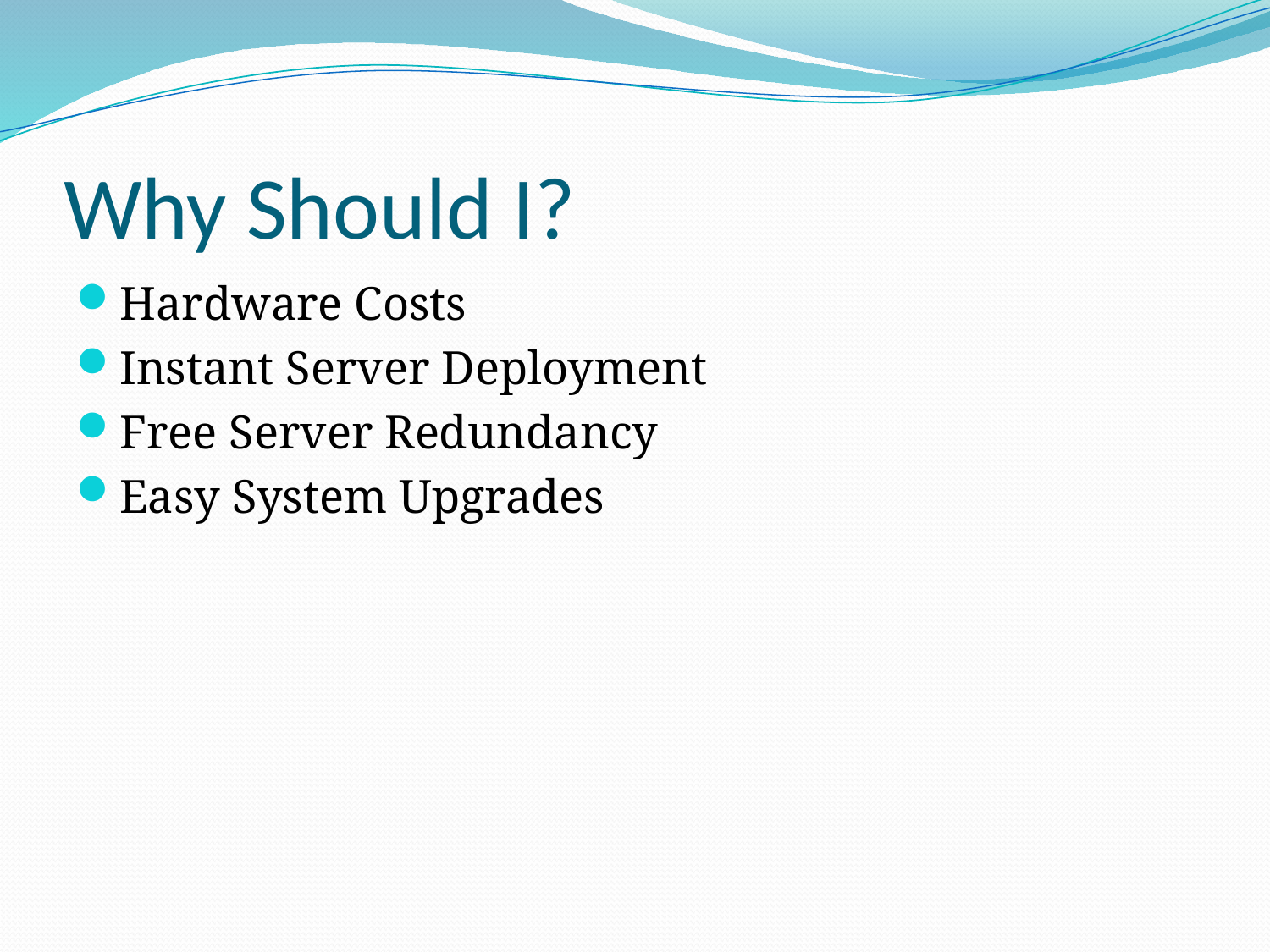

# Why Should I?
Hardware Costs
Instant Server Deployment
Free Server Redundancy
Easy System Upgrades